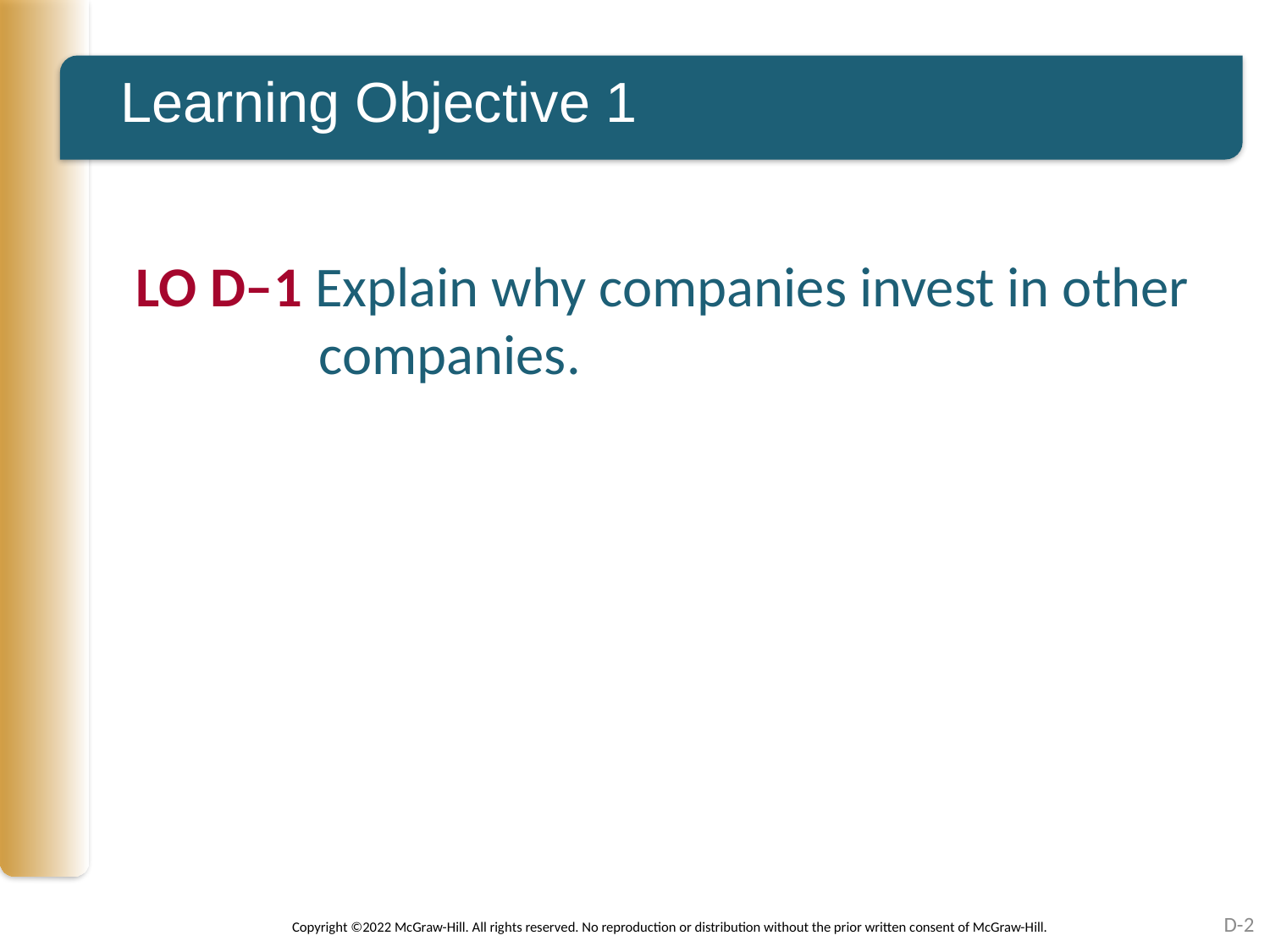

# Learning Objective 1

LO D–1 Explain why companies invest in other companies.
D-2
Copyright ©2022 McGraw-Hill. All rights reserved. No reproduction or distribution without the prior written consent of McGraw-Hill.